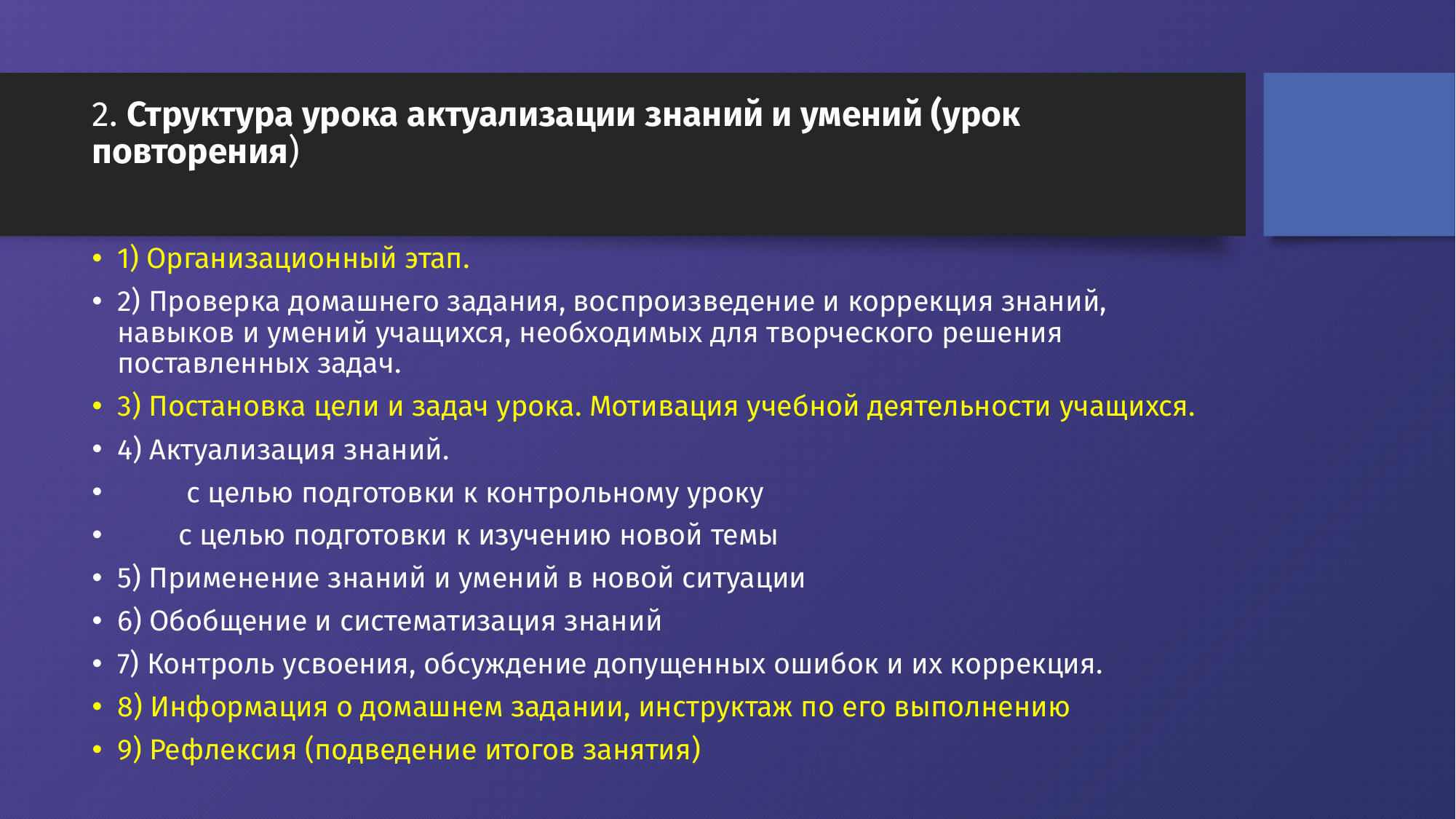

# 2. Структура урока актуализации знаний и умений (урок повторения)
1) Организационный этап.
2) Проверка домашнего задания, воспроизведение и коррекция знаний, навыков и умений учащихся, необходимых для творческого решения поставленных задач.
3) Постановка цели и задач урока. Мотивация учебной деятельности учащихся.
4) Актуализация знаний.
         с целью подготовки к контрольному уроку
        с целью подготовки к изучению новой темы
5) Применение знаний и умений в новой ситуации
6) Обобщение и систематизация знаний
7) Контроль усвоения, обсуждение допущенных ошибок и их коррекция.
8) Информация о домашнем задании, инструктаж по его выполнению
9) Рефлексия (подведение итогов занятия)